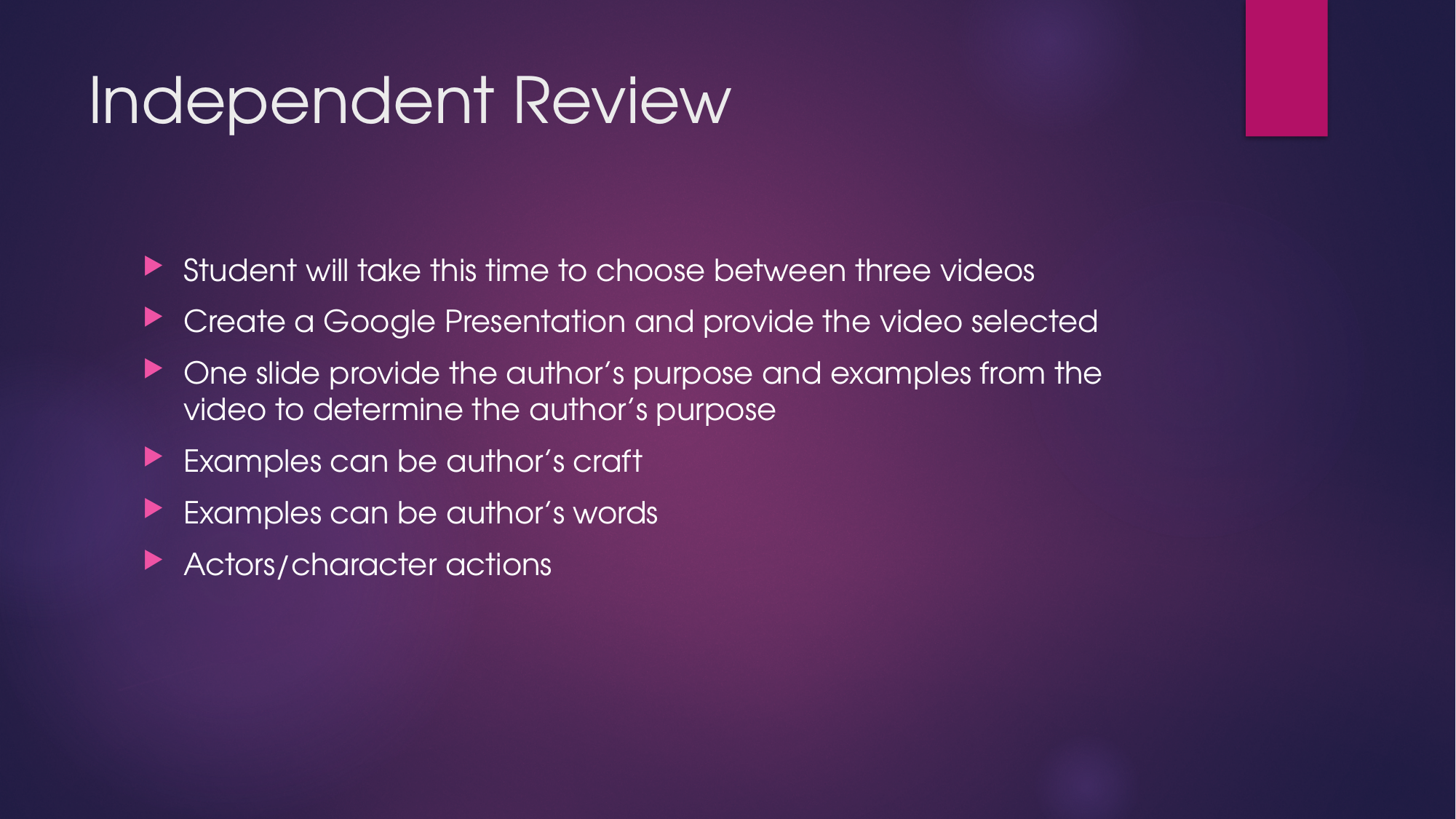

# Independent Review
Student will take this time to choose between three videos
Create a Google Presentation and provide the video selected
One slide provide the author’s purpose and examples from the video to determine the author’s purpose
Examples can be author’s craft
Examples can be author’s words
Actors/character actions